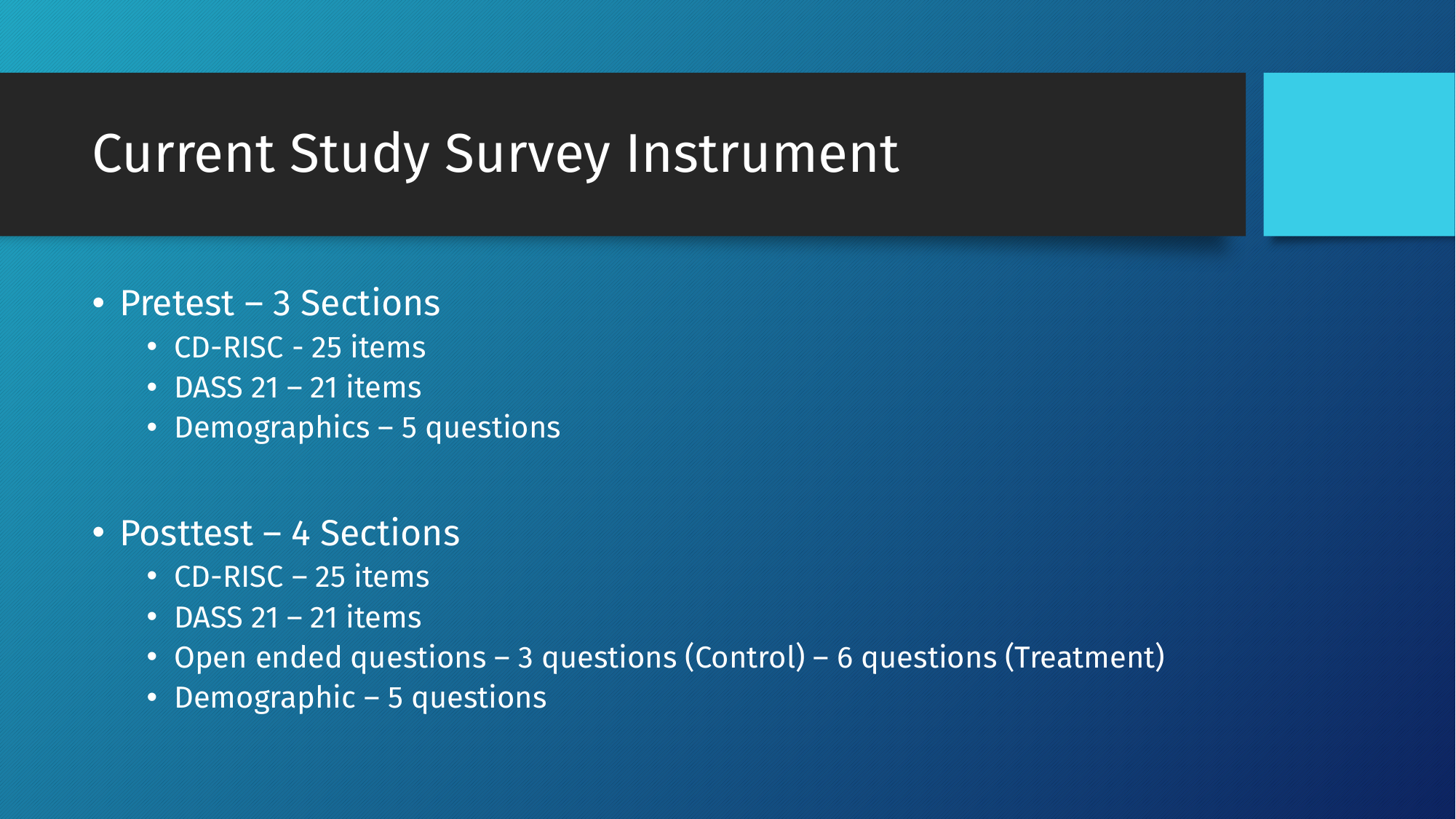

# Current Study Survey Instrument
Pretest – 3 Sections
CD-RISC - 25 items
DASS 21 – 21 items
Demographics – 5 questions

Posttest – 4 Sections
CD-RISC – 25 items
DASS 21 – 21 items
Open ended questions – 3 questions (Control) – 6 questions (Treatment)
Demographic – 5 questions